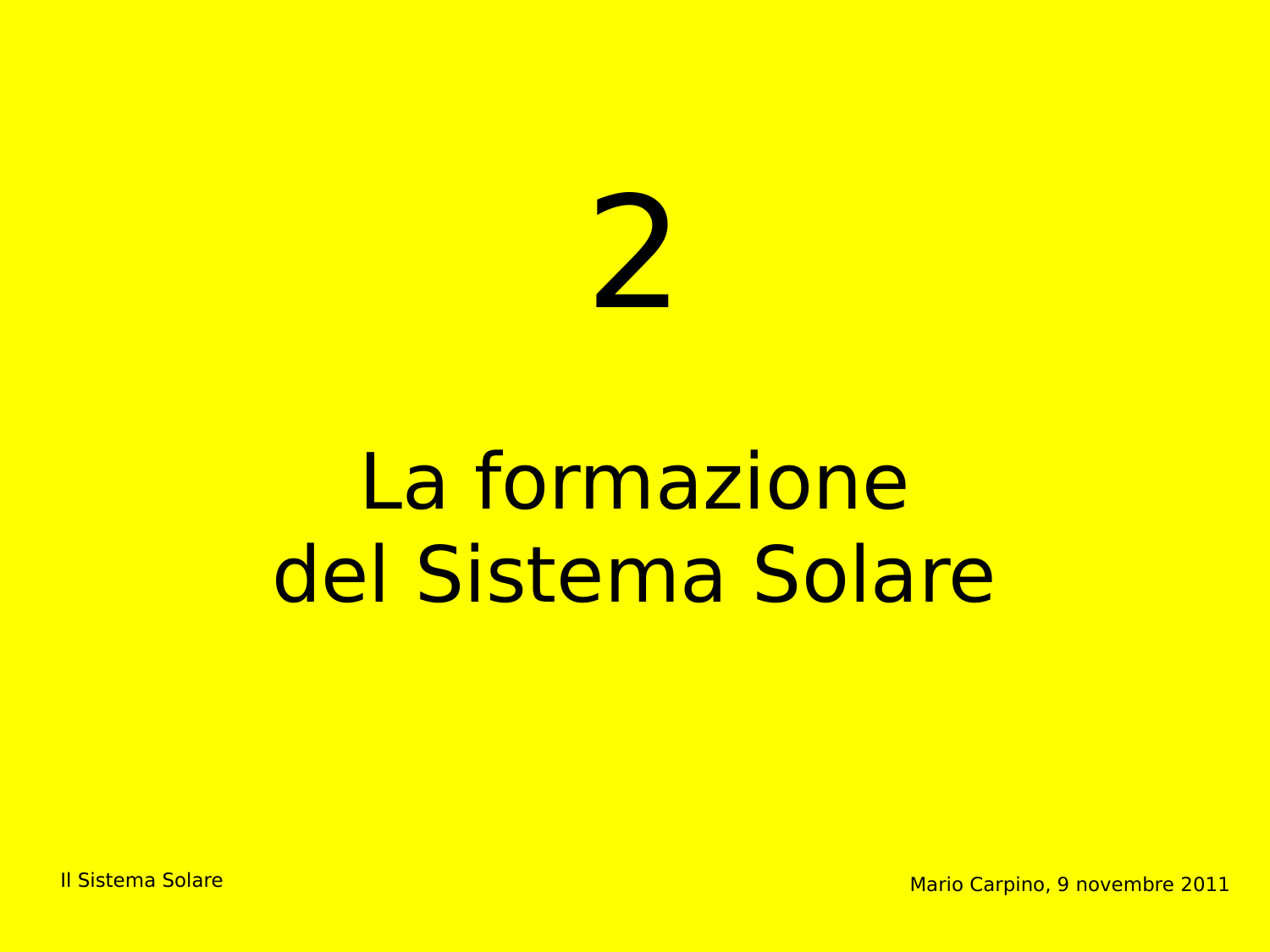

2

La formazione
del Sistema Solare
Il Sistema Solare
Mario Carpino, 9 novembre 2011